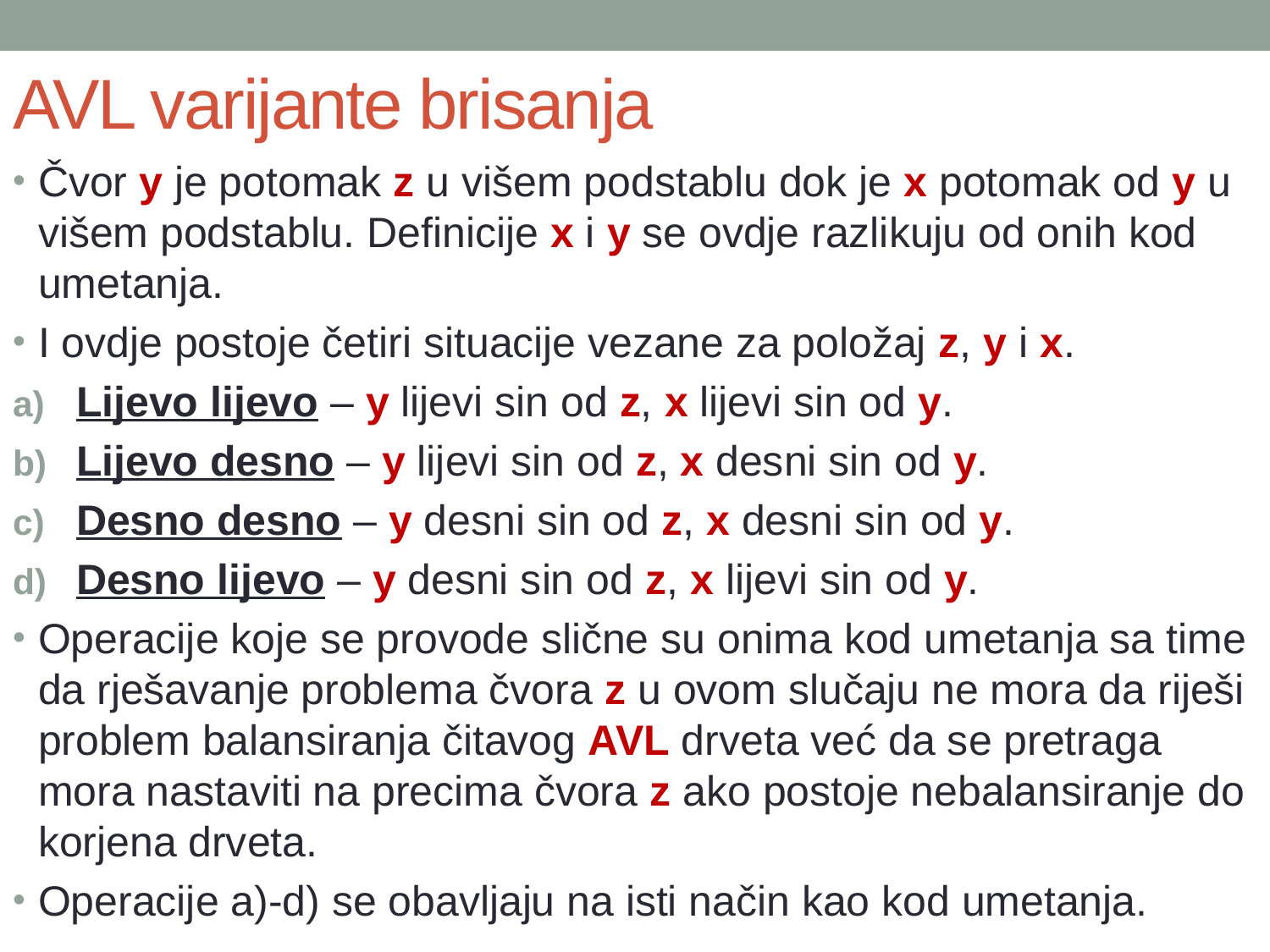

# AVL varijante brisanja
Čvor y je potomak z u višem podstablu dok je x potomak od y u višem podstablu. Definicije x i y se ovdje razlikuju od onih kod umetanja.
I ovdje postoje četiri situacije vezane za položaj z, y i x.
Lijevo lijevo – y lijevi sin od z, x lijevi sin od y.
Lijevo desno – y lijevi sin od z, x desni sin od y.
Desno desno – y desni sin od z, x desni sin od y.
Desno lijevo – y desni sin od z, x lijevi sin od y.
Operacije koje se provode slične su onima kod umetanja sa time da rješavanje problema čvora z u ovom slučaju ne mora da riješi problem balansiranja čitavog AVL drveta već da se pretraga mora nastaviti na precima čvora z ako postoje nebalansiranje do korjena drveta.
Operacije a)-d) se obavljaju na isti način kao kod umetanja.